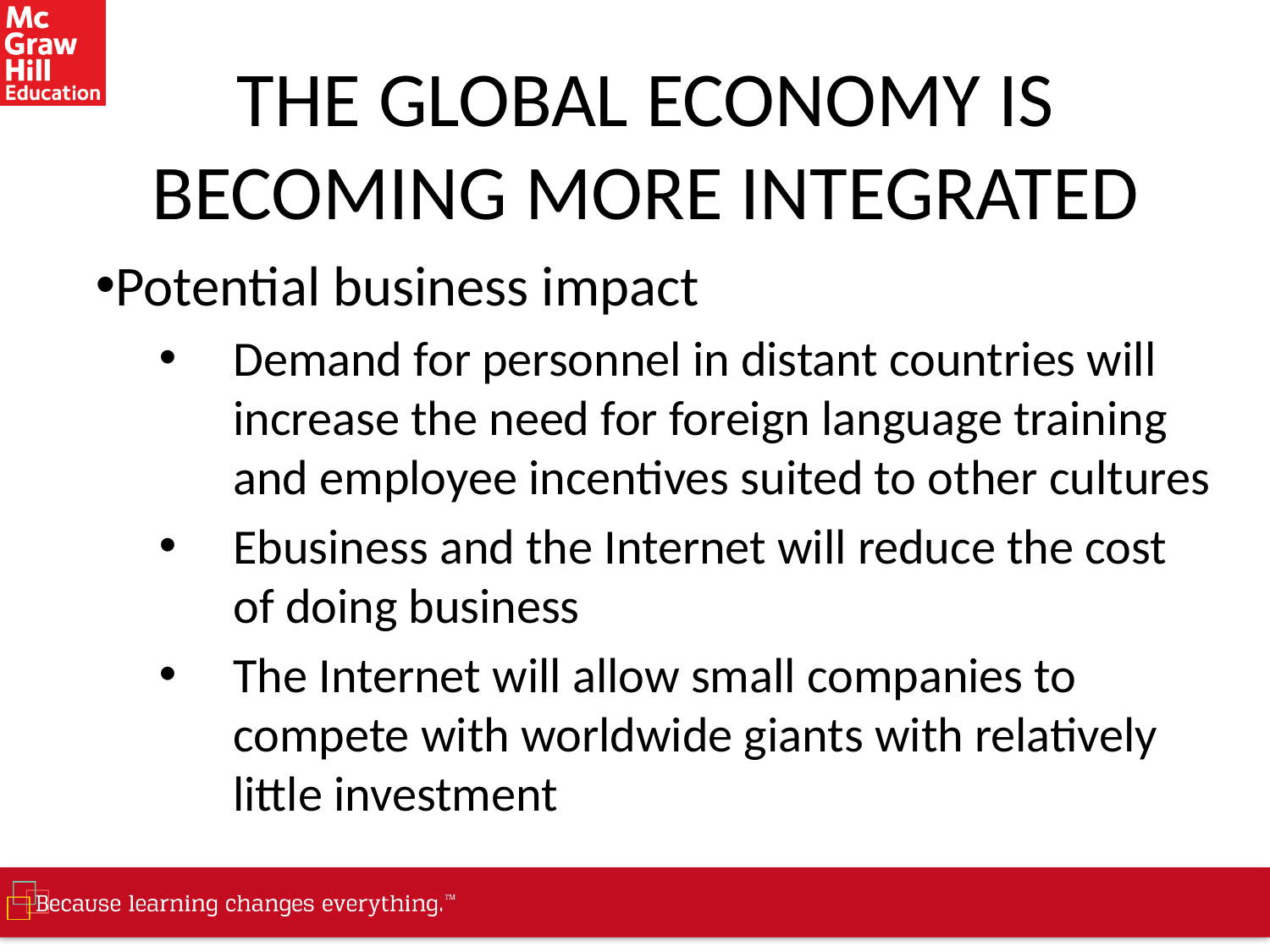

# THE GLOBAL ECONOMY IS BECOMING MORE INTEGRATED
Potential business impact
Demand for personnel in distant countries will increase the need for foreign language training and employee incentives suited to other cultures
Ebusiness and the Internet will reduce the cost of doing business
The Internet will allow small companies to compete with worldwide giants with relatively little investment